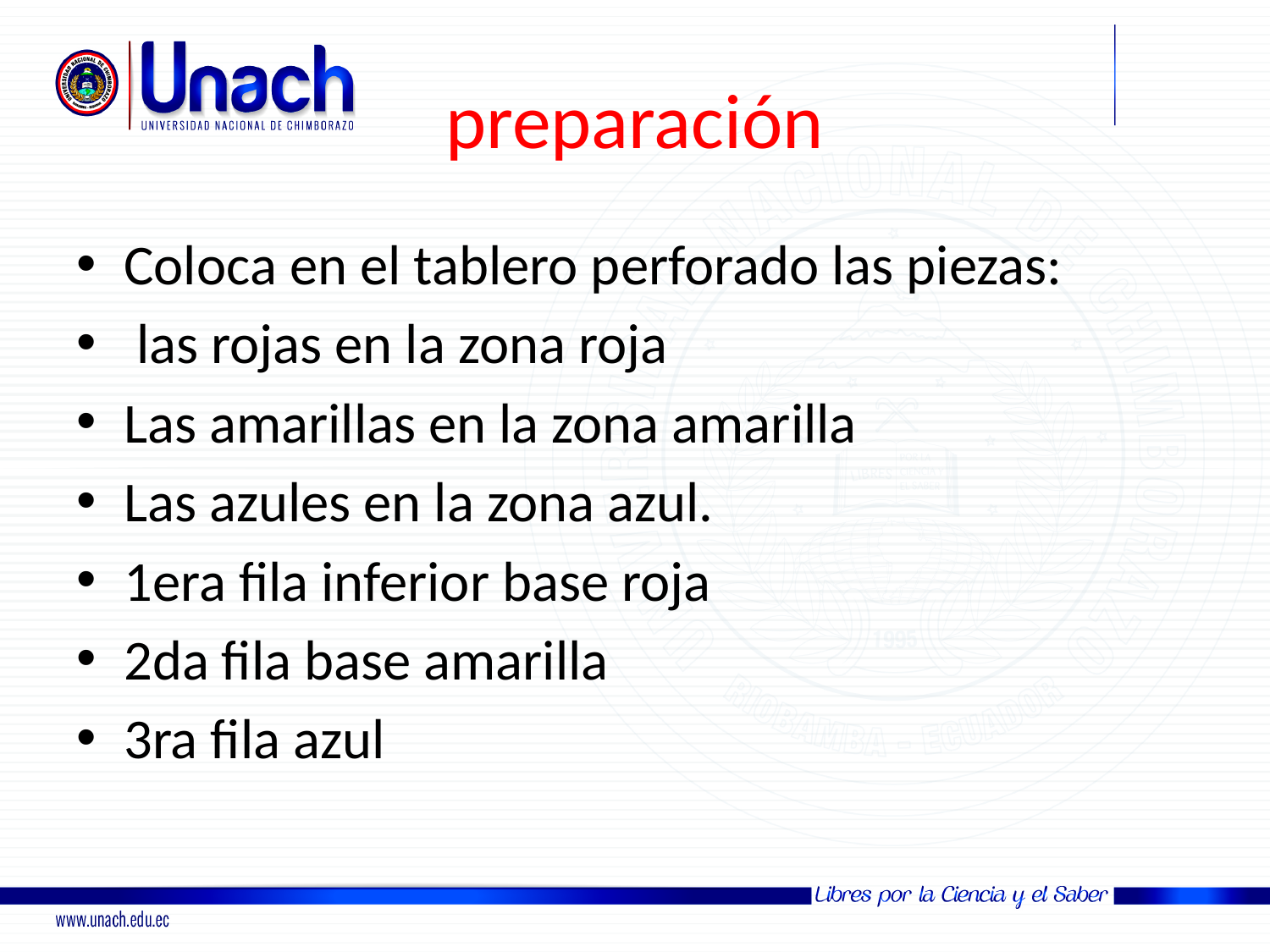

# preparación
Coloca en el tablero perforado las piezas:
 las rojas en la zona roja
Las amarillas en la zona amarilla
Las azules en la zona azul.
1era fila inferior base roja
2da fila base amarilla
3ra fila azul